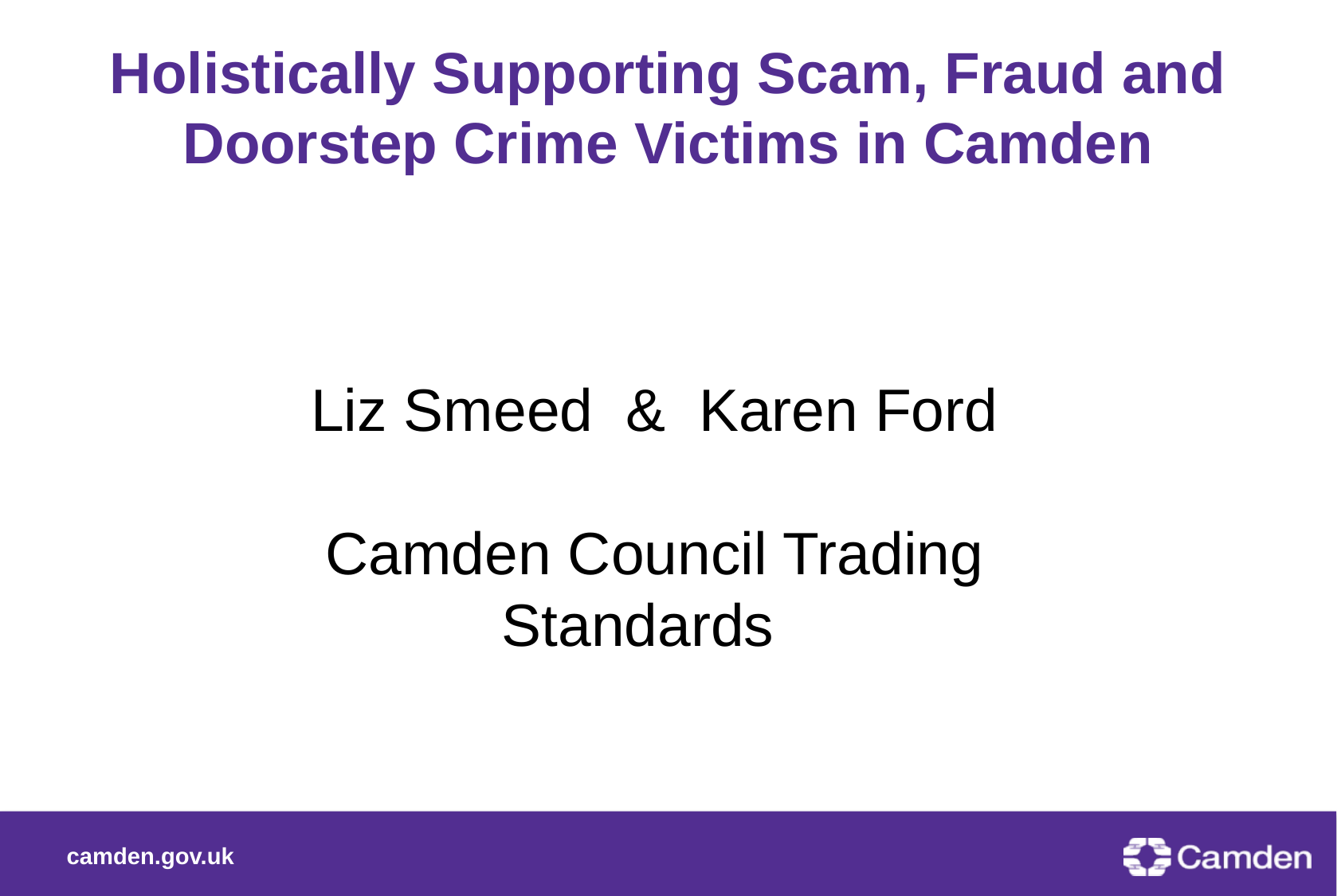

# Holistically Supporting Scam, Fraud and Doorstep Crime Victims in Camden

Liz Smeed  &  Karen Ford

Camden Council Trading Standards